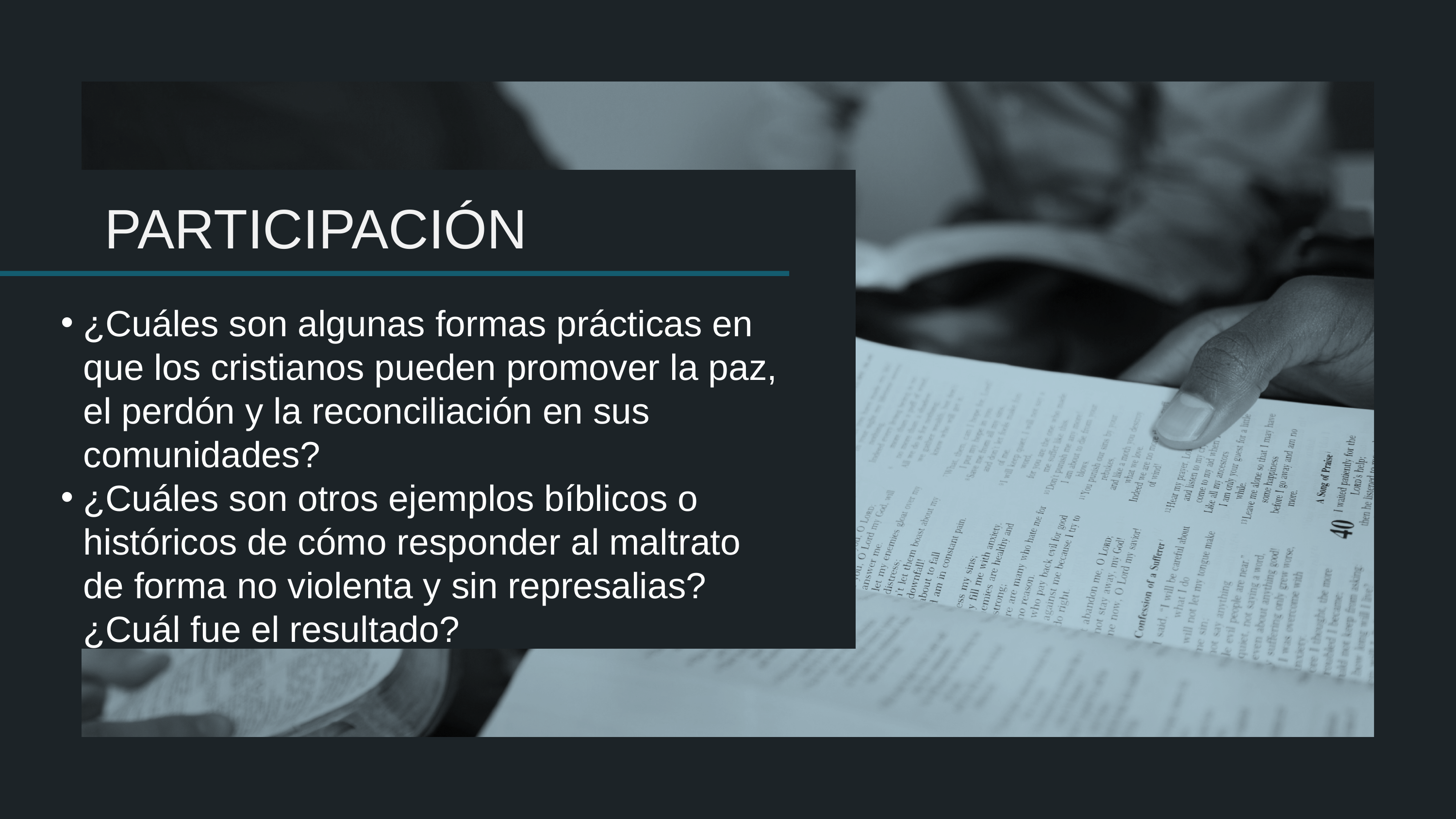

¿Cuáles son algunas formas prácticas en que los cristianos pueden promover la paz, el perdón y la reconciliación en sus comunidades?
¿Cuáles son otros ejemplos bíblicos o históricos de cómo responder al maltrato de forma no violenta y sin represalias?
¿Cuál fue el resultado?